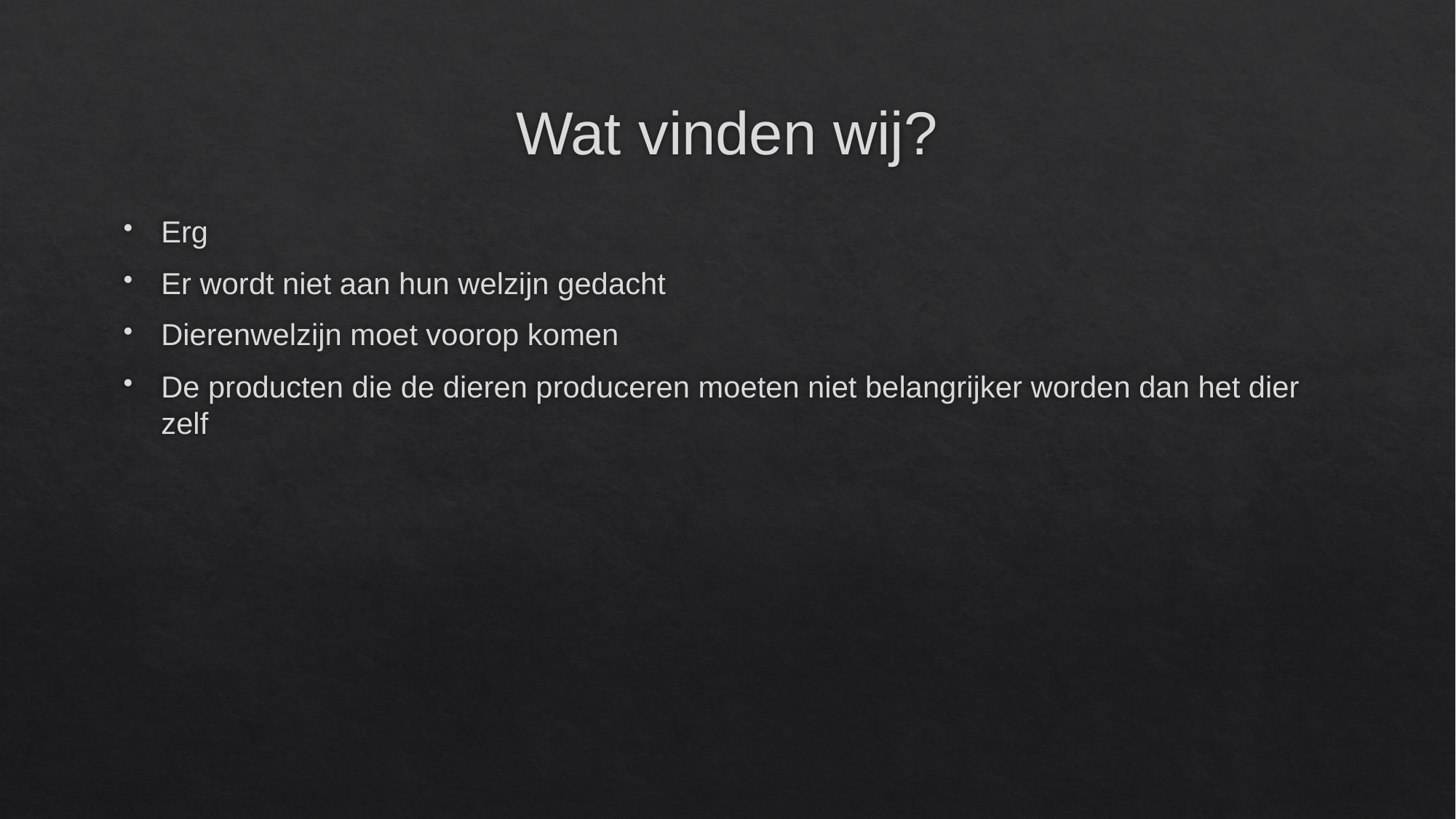

# Wat vinden wij?
Erg
Er wordt niet aan hun welzijn gedacht
Dierenwelzijn moet voorop komen
De producten die de dieren produceren moeten niet belangrijker worden dan het dier zelf